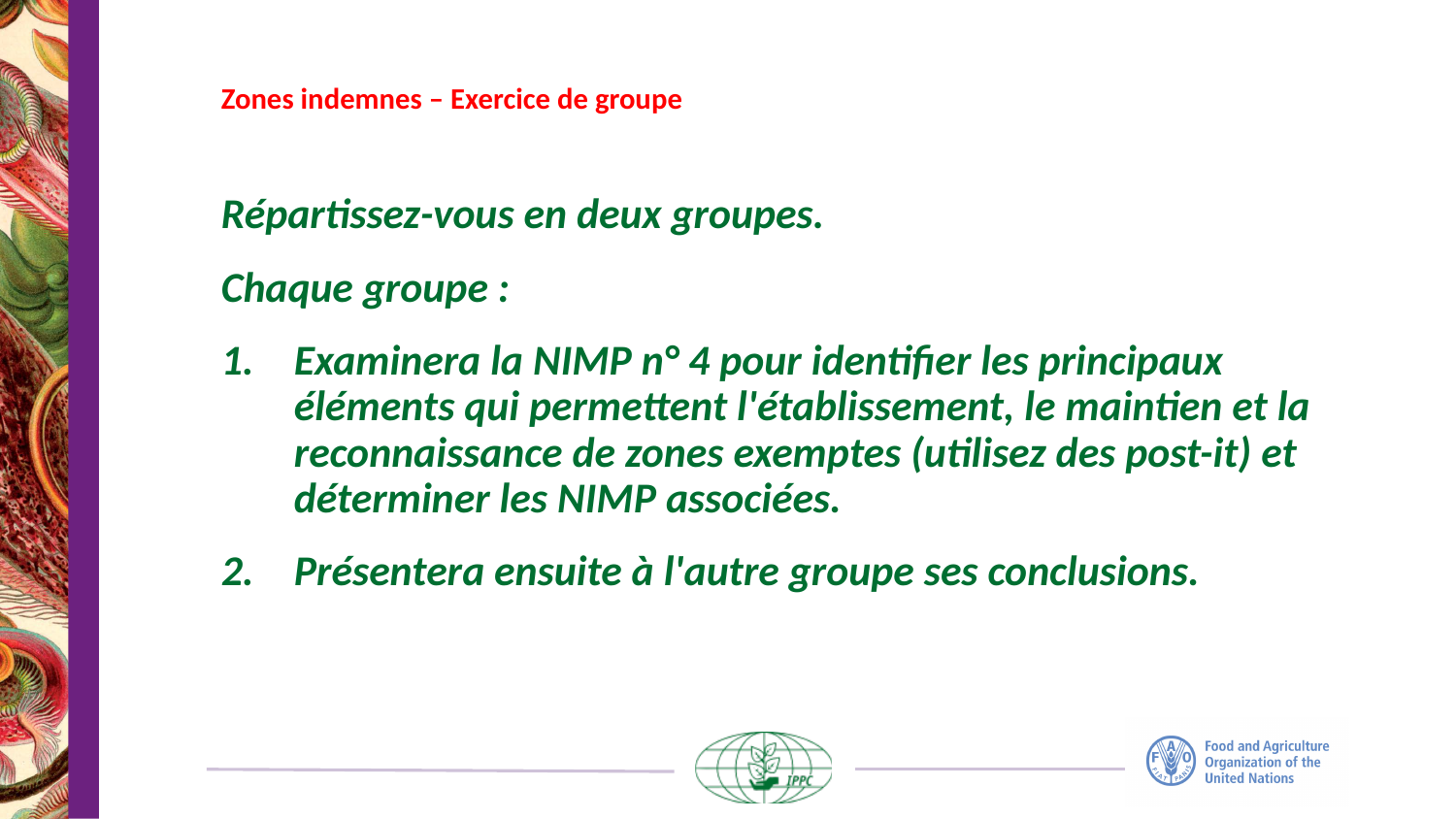

# Zones indemnes – Exercice de groupe
Répartissez-vous en deux groupes.
Chaque groupe :
Examinera la NIMP n° 4 pour identifier les principaux éléments qui permettent l'établissement, le maintien et la reconnaissance de zones exemptes (utilisez des post-it) et déterminer les NIMP associées.
Présentera ensuite à l'autre groupe ses conclusions.